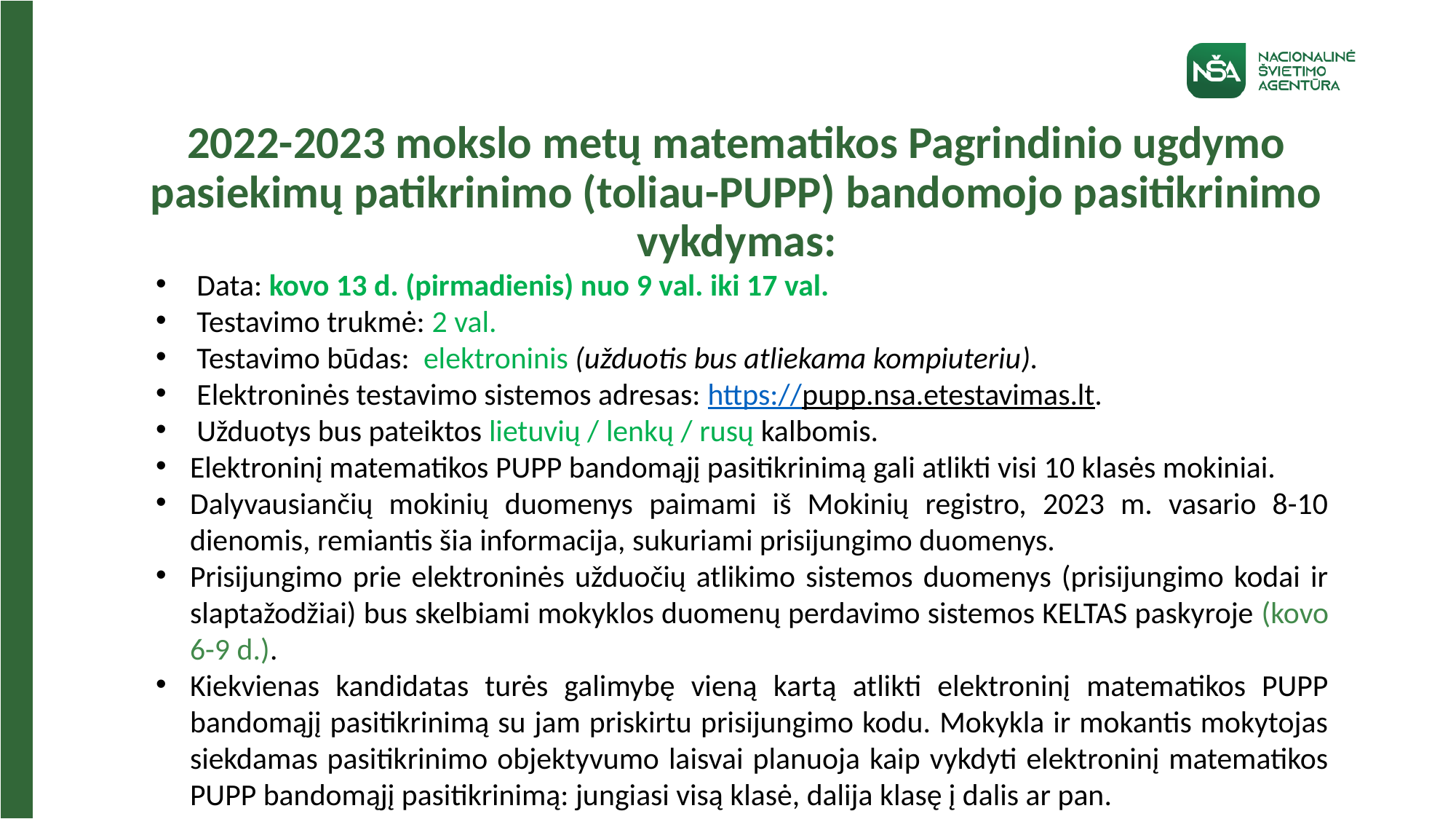

# 2022-2023 mokslo metų matematikos Pagrindinio ugdymo pasiekimų patikrinimo (toliau-PUPP) bandomojo pasitikrinimo vykdymas:
Data: kovo 13 d. (pirmadienis) nuo 9 val. iki 17 val.
Testavimo trukmė: 2 val.
Testavimo būdas:  elektroninis (užduotis bus atliekama kompiuteriu).
Elektroninės testavimo sistemos adresas: https://pupp.nsa.etestavimas.lt.
Užduotys bus pateiktos lietuvių / lenkų / rusų kalbomis.
Elektroninį matematikos PUPP bandomąjį pasitikrinimą gali atlikti visi 10 klasės mokiniai.
Dalyvausiančių mokinių duomenys paimami iš Mokinių registro, 2023 m. vasario 8-10 dienomis, remiantis šia informacija, sukuriami prisijungimo duomenys.
Prisijungimo prie elektroninės užduočių atlikimo sistemos duomenys (prisijungimo kodai ir slaptažodžiai) bus skelbiami mokyklos duomenų perdavimo sistemos KELTAS paskyroje (kovo 6-9 d.).
Kiekvienas kandidatas turės galimybę vieną kartą atlikti elektroninį matematikos PUPP bandomąjį pasitikrinimą su jam priskirtu prisijungimo kodu. Mokykla ir mokantis mokytojas siekdamas pasitikrinimo objektyvumo laisvai planuoja kaip vykdyti elektroninį matematikos PUPP bandomąjį pasitikrinimą: jungiasi visą klasė, dalija klasę į dalis ar pan.